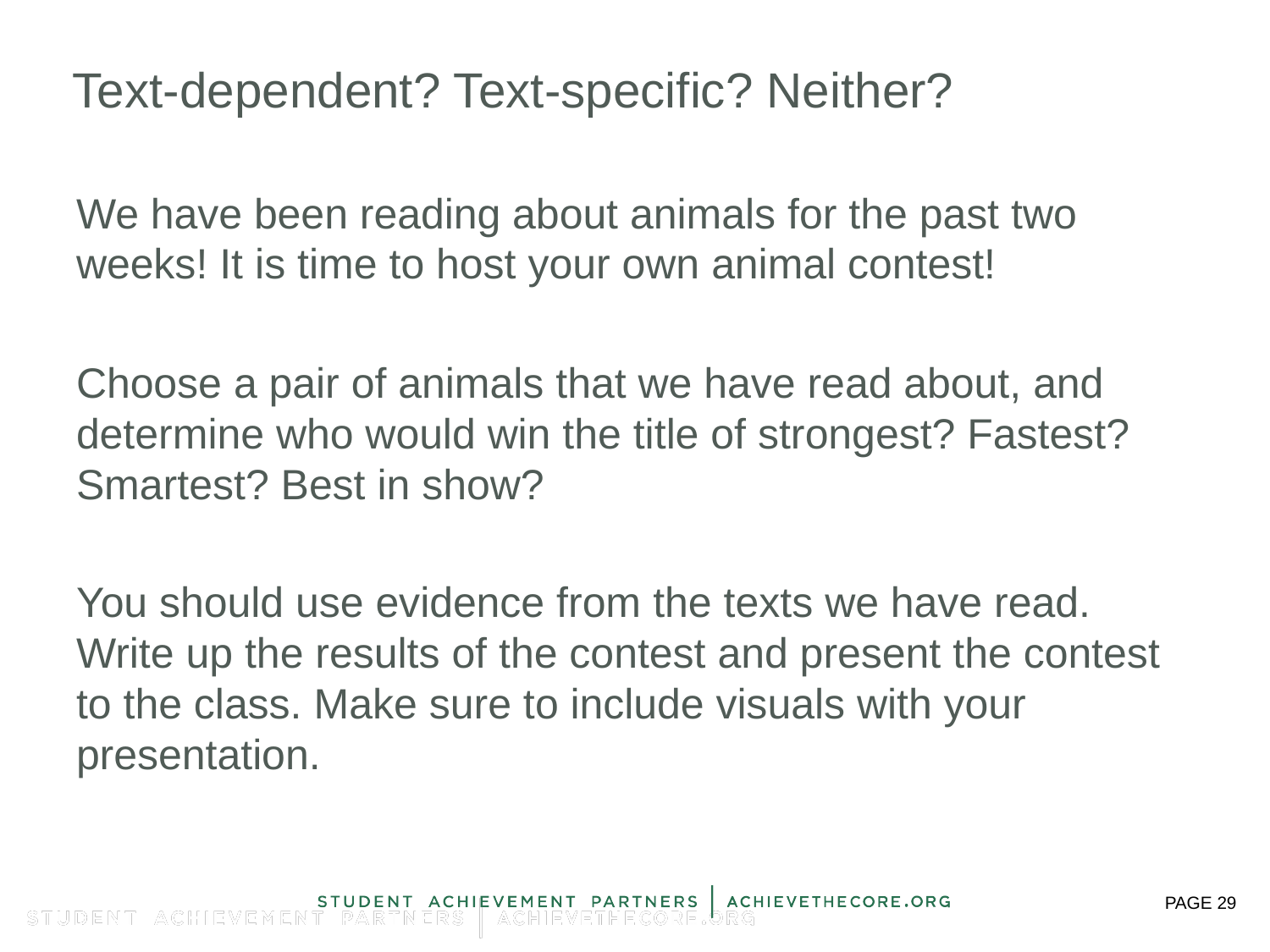

# Text-dependent? Text-specific? Neither?
We have been reading about animals for the past two weeks! It is time to host your own animal contest!

Choose a pair of animals that we have read about, and determine who would win the title of strongest? Fastest? Smartest? Best in show?

You should use evidence from the texts we have read. Write up the results of the contest and present the contest to the class. Make sure to include visuals with your presentation.